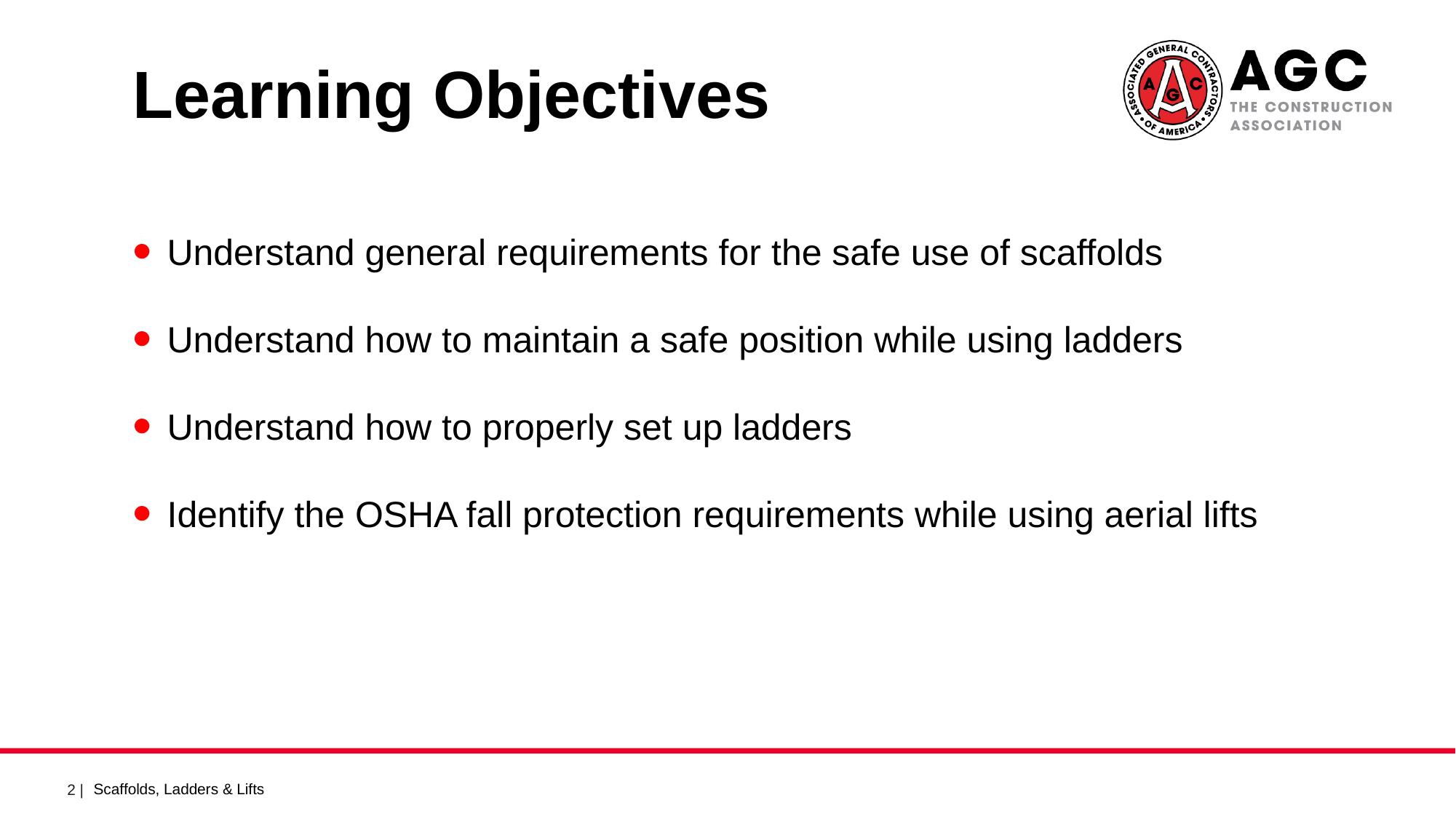

Learning Objectives
Understand general requirements for the safe use of scaffolds

Understand how to maintain a safe position while using ladders

Understand how to properly set up ladders

Identify the OSHA fall protection requirements while using aerial lifts
Scaffolds, Ladders & Lifts